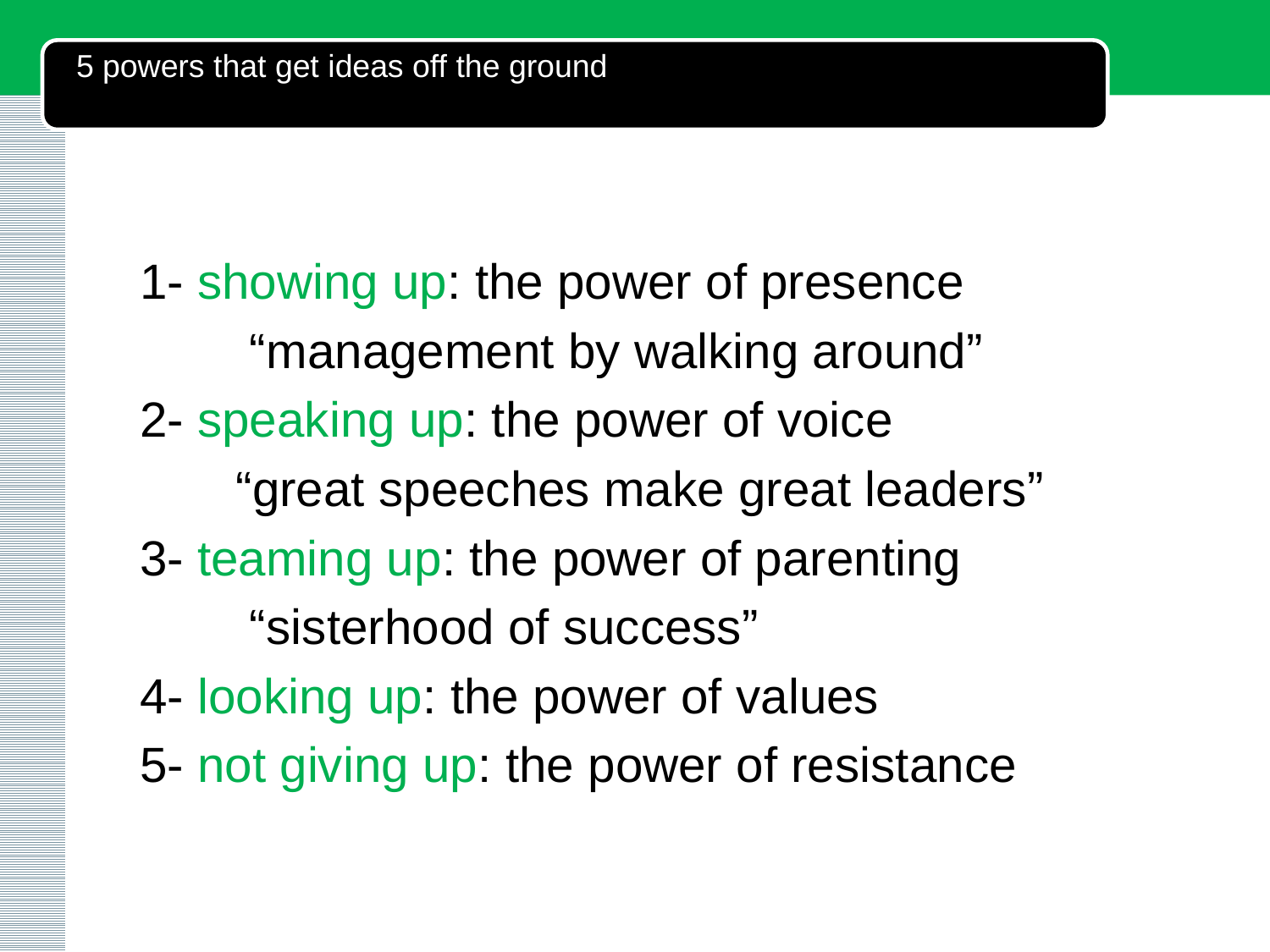

# 5 powers that get ideas off the ground
1- showing up: the power of presence
        “management by walking around”
2- speaking up: the power of voice
       “great speeches make great leaders”
3- teaming up: the power of parenting
        “sisterhood of success”
4- looking up: the power of values
5- not giving up: the power of resistance